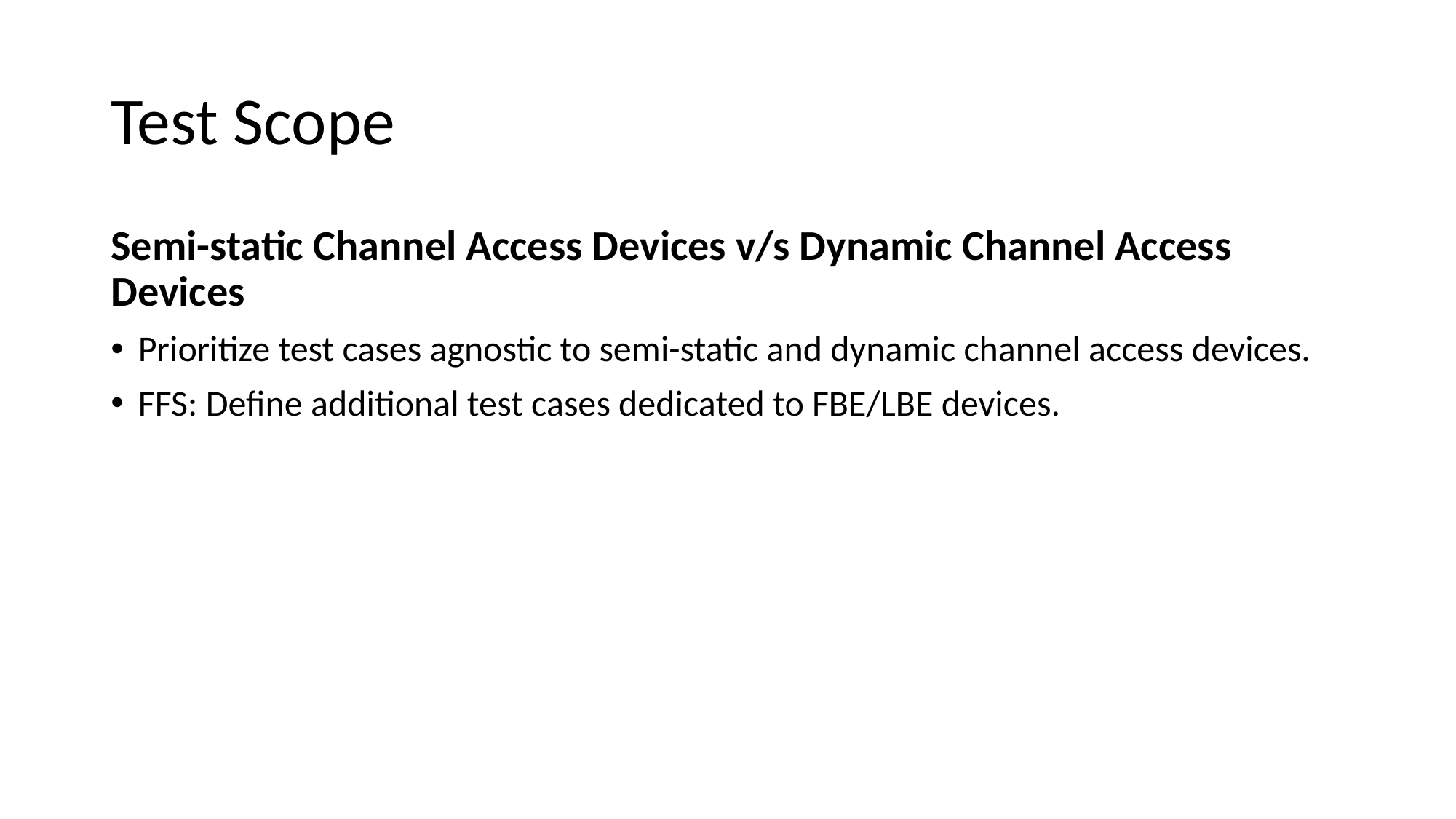

# Test Scope
Semi-static Channel Access Devices v/s Dynamic Channel Access Devices
Prioritize test cases agnostic to semi-static and dynamic channel access devices.
FFS: Define additional test cases dedicated to FBE/LBE devices.